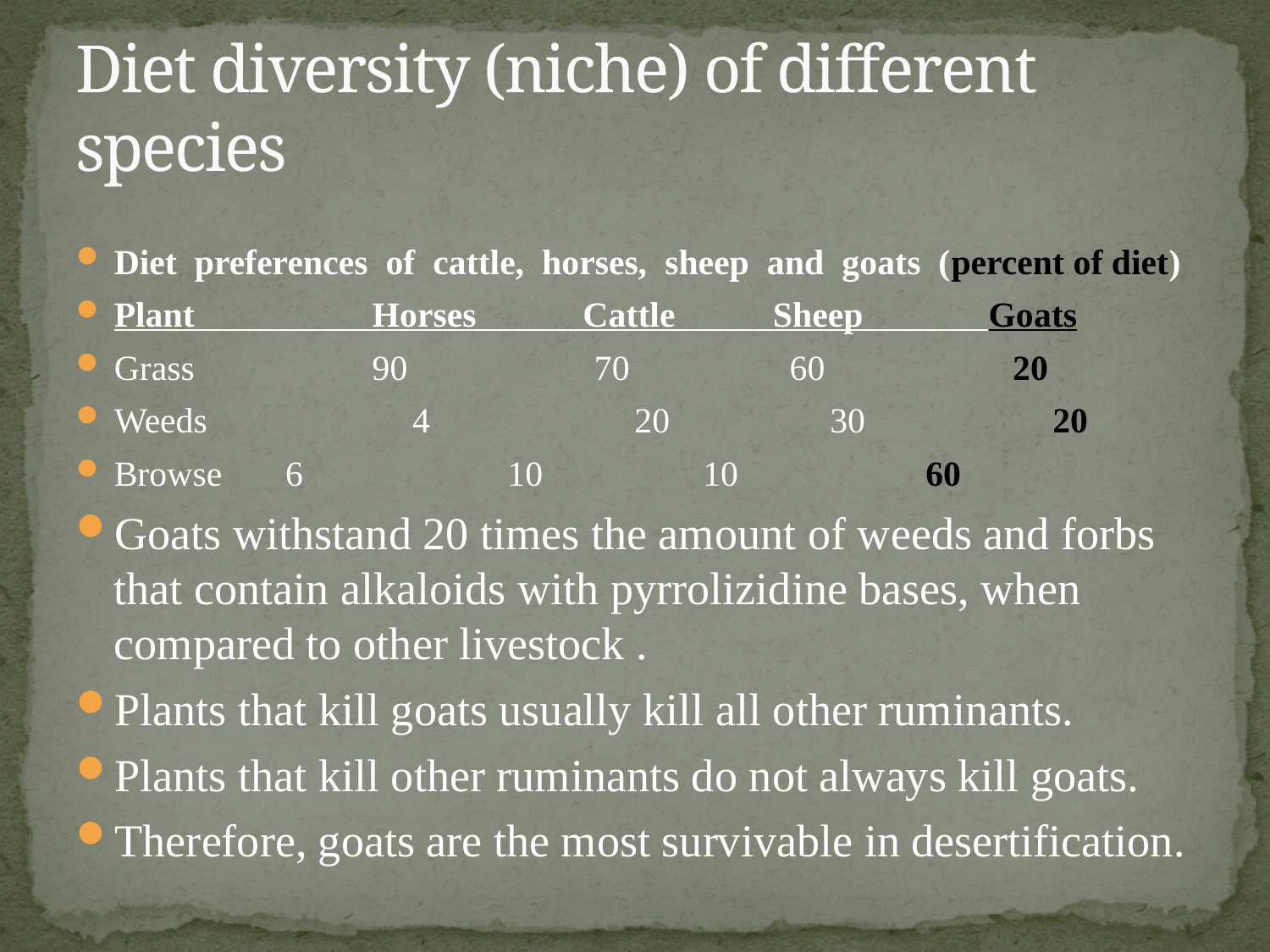

# Diet diversity (niche) of different species
Diet  preferences  of  cattle,  horses,  sheep  and  goats  (percent of diet)
Plant                    Horses            Cattle           Sheep              Goats
Grass                    90                     70                  60                     20
Weeds           	     4                       20                  30                     20
Browse 	     6                       10                  10                     60
Goats withstand 20 times the amount of weeds and forbs that contain alkaloids with pyrrolizidine bases, when compared to other livestock .
Plants that kill goats usually kill all other ruminants.
Plants that kill other ruminants do not always kill goats.
Therefore, goats are the most survivable in desertification.